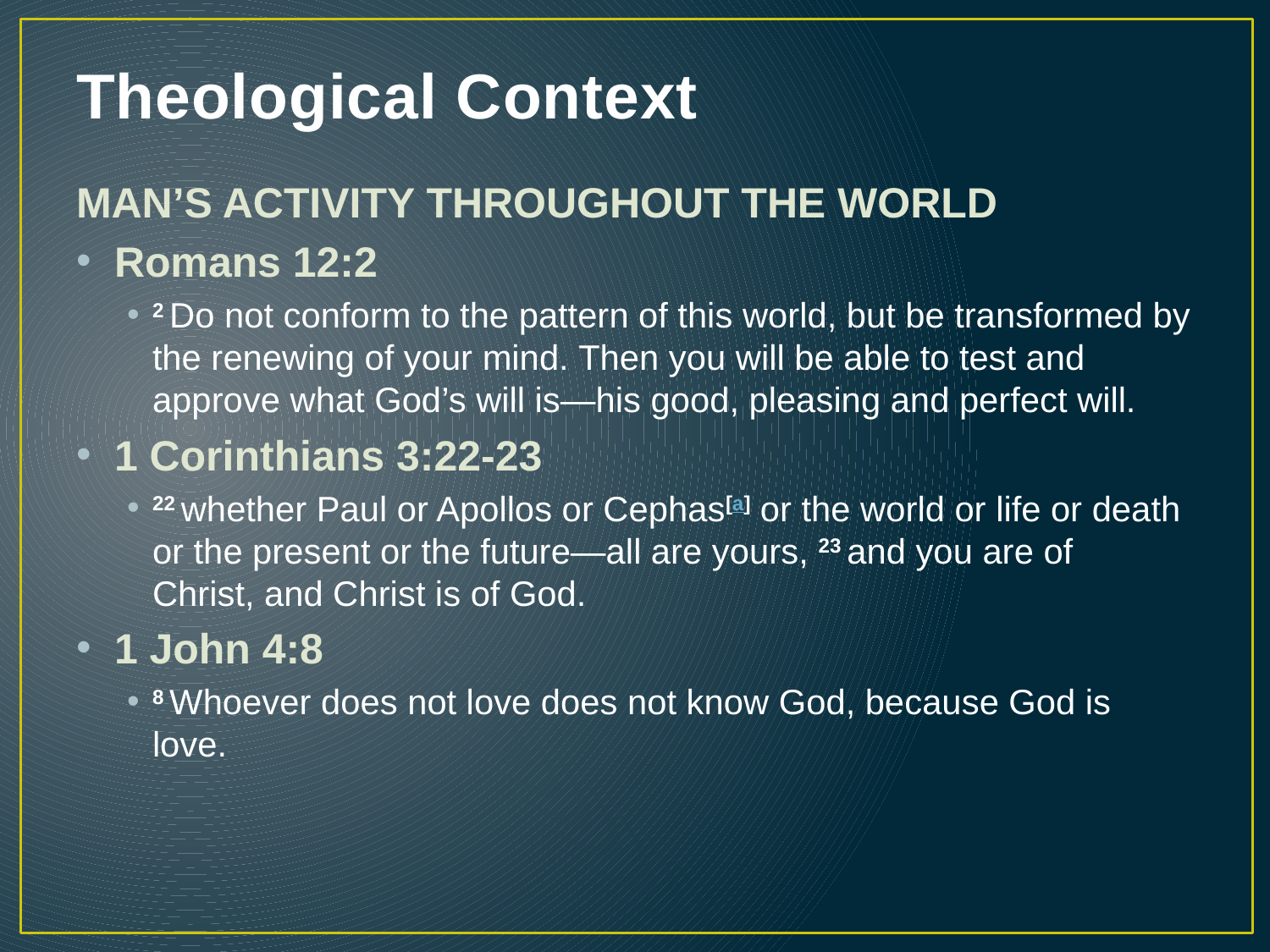

# Theological Context
MAN’S ACTIVITY THROUGHOUT THE WORLD
Romans 12:2
2 Do not conform to the pattern of this world, but be transformed by the renewing of your mind. Then you will be able to test and approve what God’s will is—his good, pleasing and perfect will.
1 Corinthians 3:22-23
22 whether Paul or Apollos or Cephas[a] or the world or life or death or the present or the future—all are yours, 23 and you are of Christ, and Christ is of God.
1 John 4:8
8 Whoever does not love does not know God, because God is love.